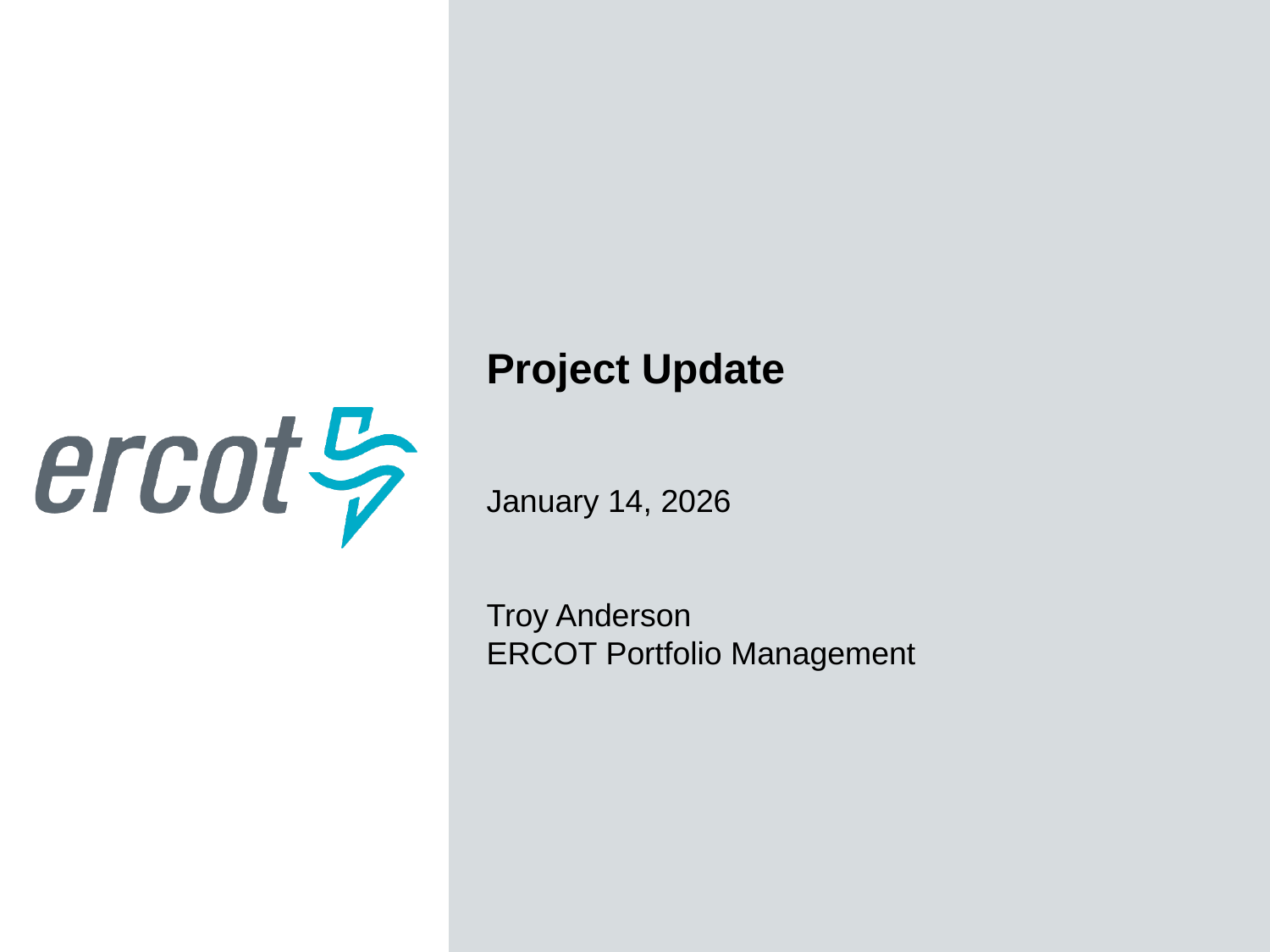

Project Update

January 14, 2026

Troy Anderson
ERCOT Portfolio Management